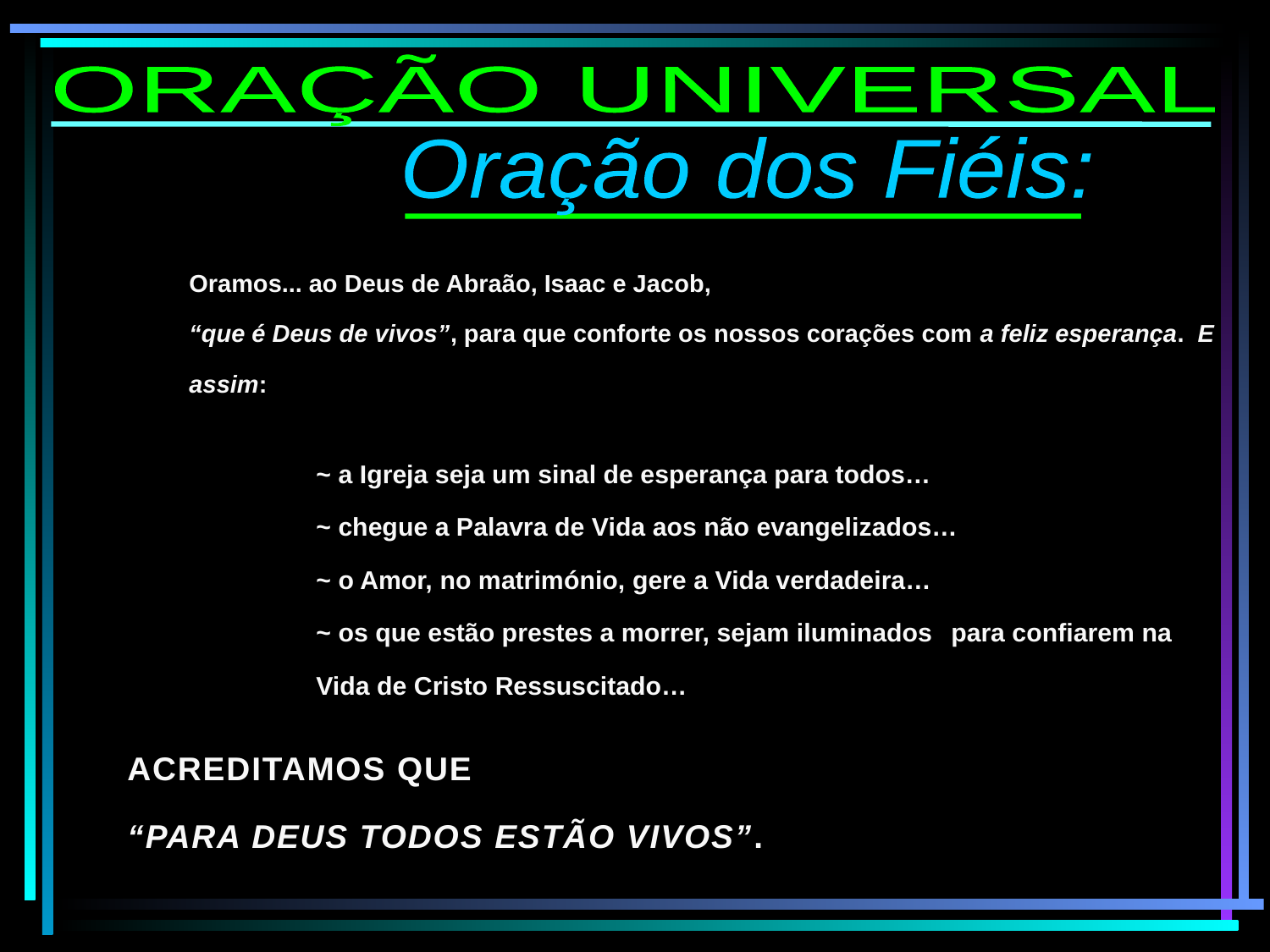

ORAÇÃO UNIVERSAL

Oração dos Fiéis:

Oramos... ao Deus de Abraão, Isaac e Jacob,
“que é Deus de vivos”, para que conforte os nossos corações com a feliz esperança.  E assim:

~ a Igreja seja um sinal de esperança para todos…
~ chegue a Palavra de Vida aos não evangelizados…
~ o Amor, no matrimónio, gere a Vida verdadeira…
~ os que estão prestes a morrer, sejam iluminados  	para confiarem na Vida de Cristo Ressuscitado…
ACREDITAMOS QUE
“PARA DEUS TODOS ESTÃO VIVOS”.